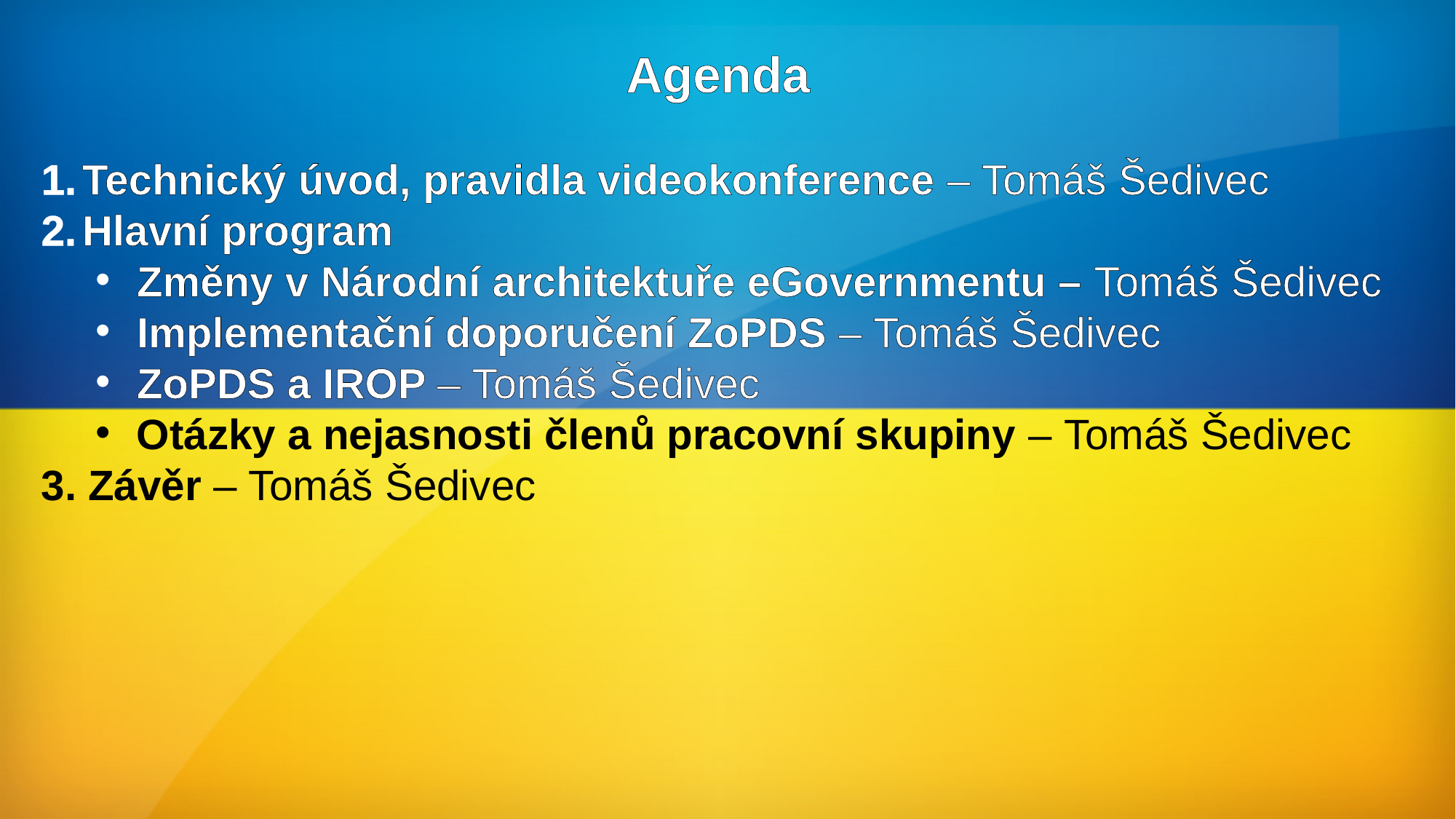

#
Agenda
Technický úvod, pravidla videokonference – Tomáš Šedivec
Hlavní program
Změny v Národní architektuře eGovernmentu – Tomáš Šedivec
Implementační doporučení ZoPDS – Tomáš Šedivec
ZoPDS a IROP – Tomáš Šedivec
Otázky a nejasnosti členů pracovní skupiny – Tomáš Šedivec
3. Závěr – Tomáš Šedivec